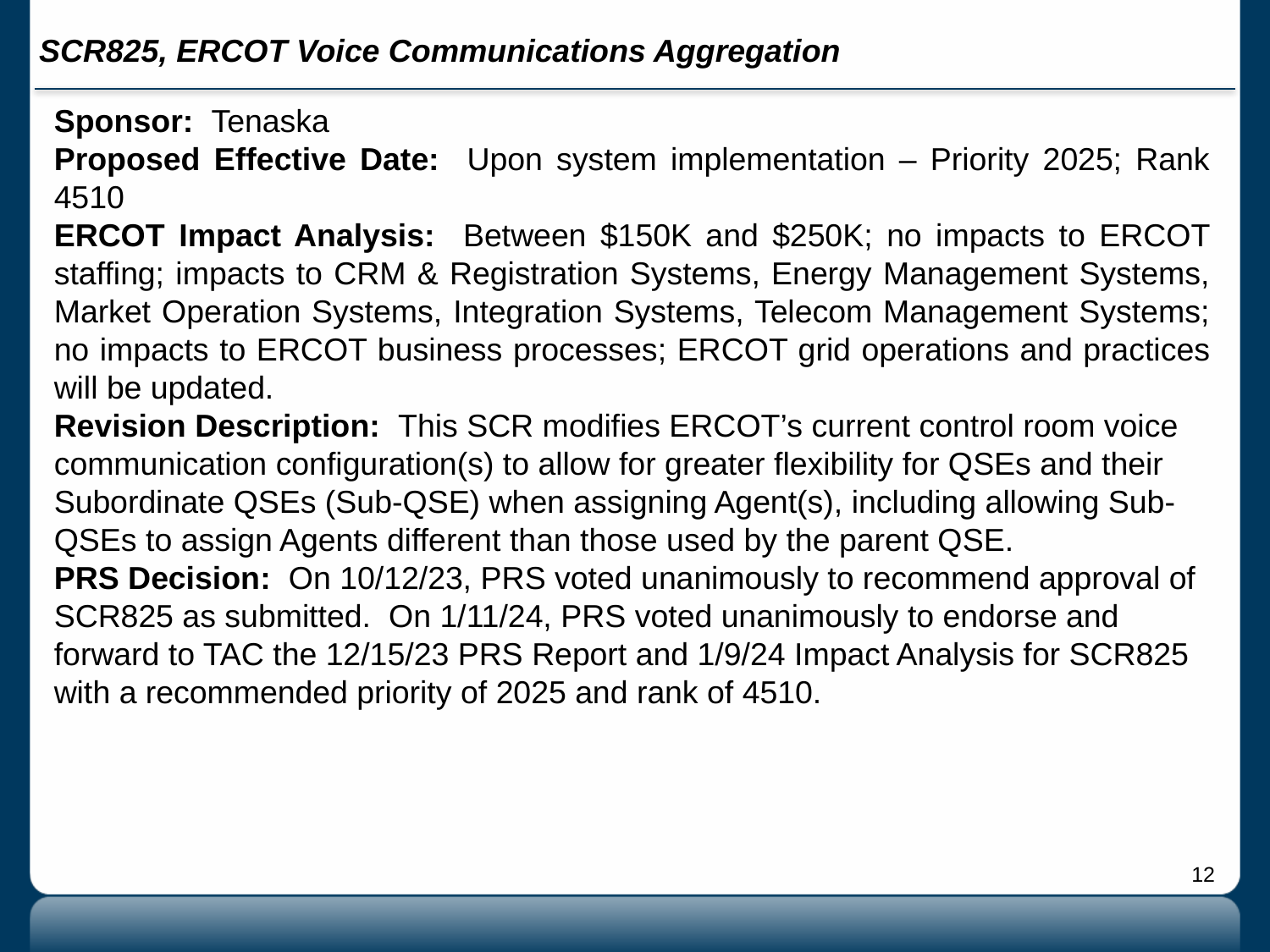

# SCR825, ERCOT Voice Communications Aggregation
Sponsor:  Tenaska
Proposed Effective Date:  Upon system implementation – Priority 2025; Rank 4510
ERCOT Impact Analysis:  Between $150K and $250K; no impacts to ERCOT staffing; impacts to CRM & Registration Systems, Energy Management Systems, Market Operation Systems, Integration Systems, Telecom Management Systems; no impacts to ERCOT business processes; ERCOT grid operations and practices will be updated.
Revision Description:  This SCR modifies ERCOT’s current control room voice communication configuration(s) to allow for greater flexibility for QSEs and their Subordinate QSEs (Sub-QSE) when assigning Agent(s), including allowing Sub-QSEs to assign Agents different than those used by the parent QSE.
PRS Decision:  On 10/12/23, PRS voted unanimously to recommend approval of SCR825 as submitted.  On 1/11/24, PRS voted unanimously to endorse and forward to TAC the 12/15/23 PRS Report and 1/9/24 Impact Analysis for SCR825 with a recommended priority of 2025 and rank of 4510.